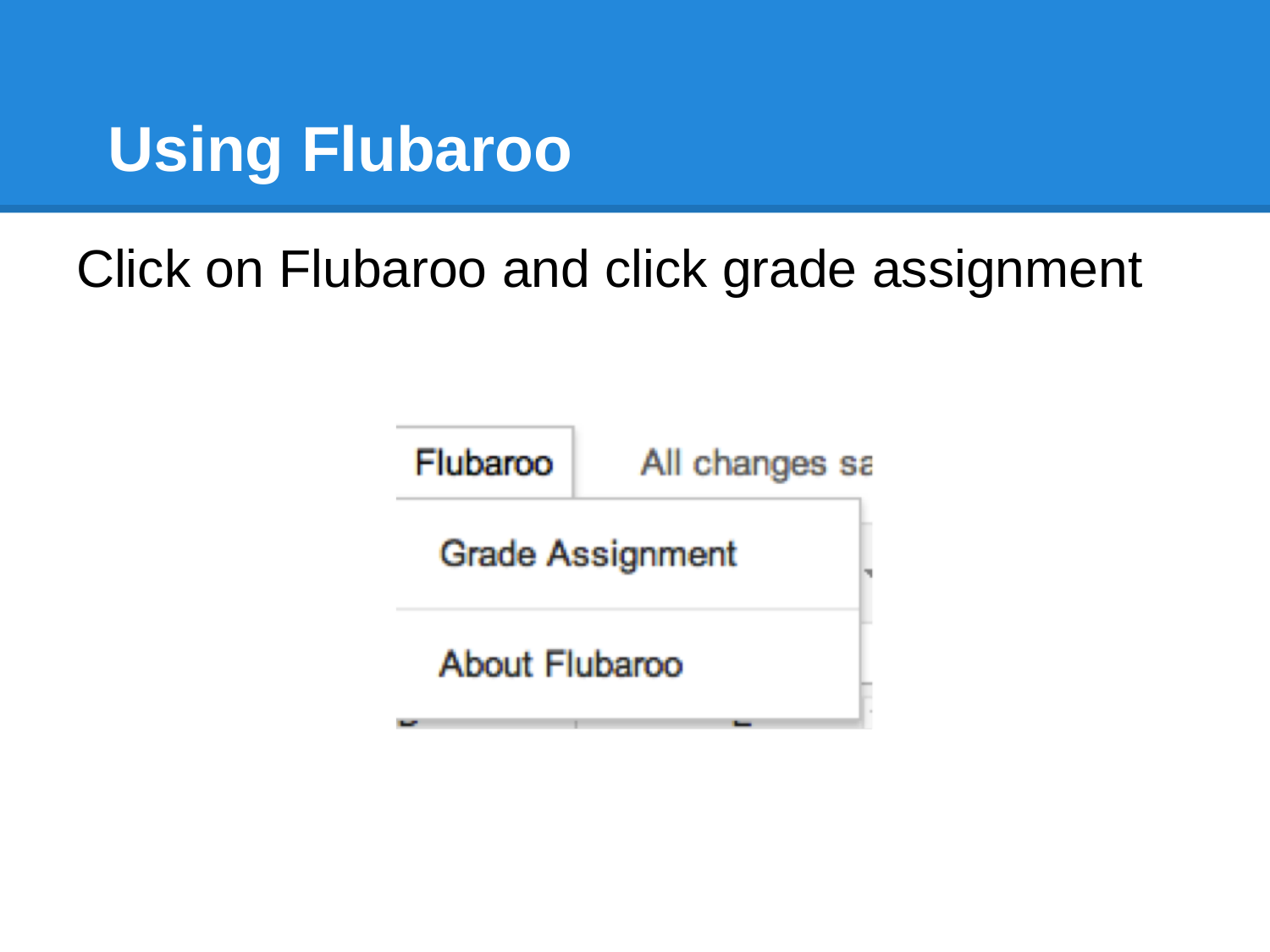

# Using Flubaroo
Click on Flubaroo and click grade assignment